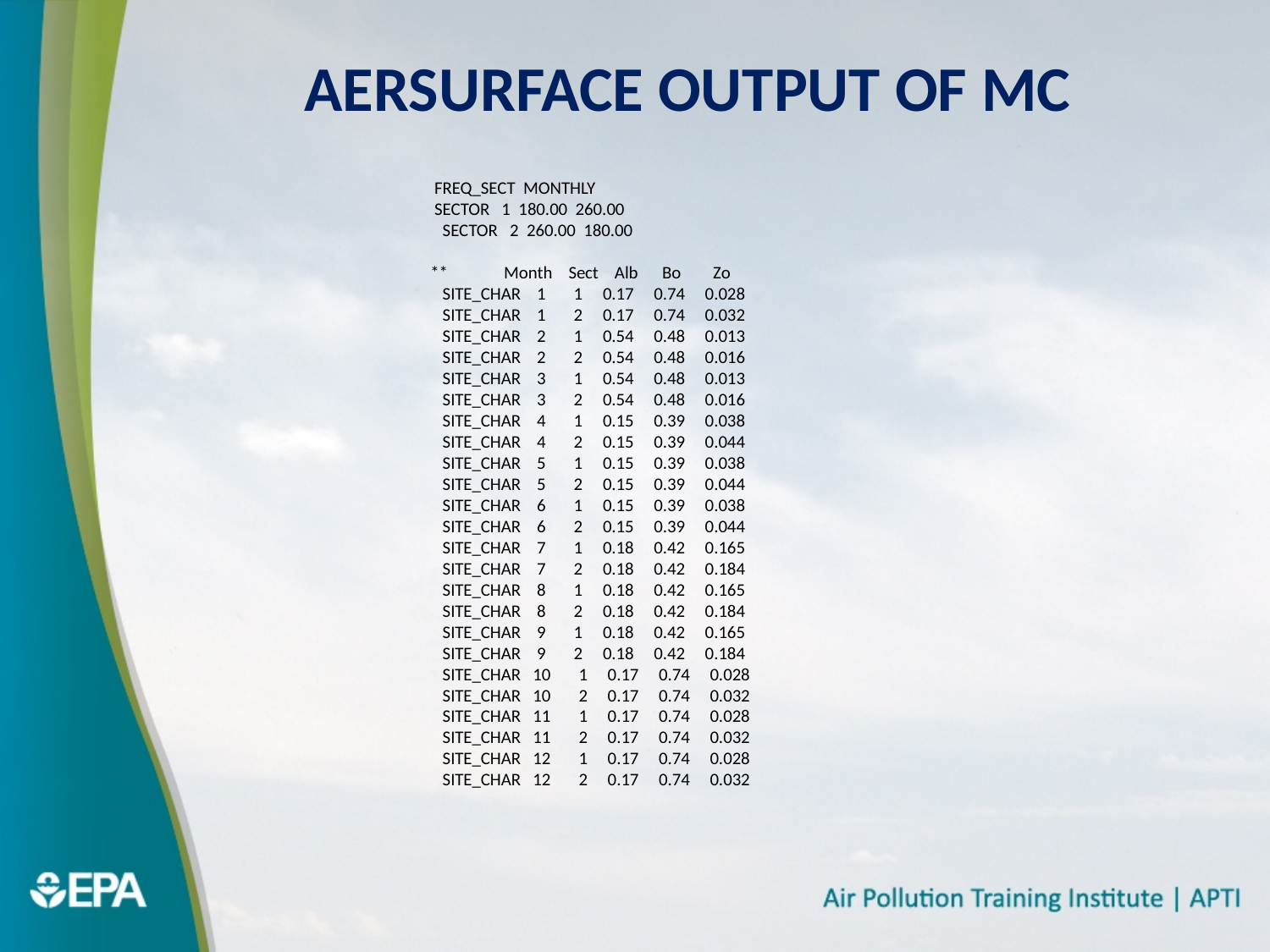

# AERSURFACE Output of MC
 FREQ_SECT  MONTHLY
 SECTOR   1  180.00  260.00
   SECTOR   2  260.00  180.00

**              Month    Sect    Alb      Bo        Zo
   SITE_CHAR    1       1     0.17     0.74     0.028
   SITE_CHAR    1       2     0.17     0.74     0.032
   SITE_CHAR    2       1     0.54     0.48     0.013
   SITE_CHAR    2       2     0.54     0.48     0.016
   SITE_CHAR    3       1     0.54     0.48     0.013
   SITE_CHAR    3       2     0.54     0.48     0.016
   SITE_CHAR    4       1     0.15     0.39     0.038
   SITE_CHAR    4       2     0.15     0.39     0.044
   SITE_CHAR    5       1     0.15     0.39     0.038
   SITE_CHAR    5       2     0.15     0.39     0.044
   SITE_CHAR    6       1     0.15     0.39     0.038
   SITE_CHAR    6       2     0.15     0.39     0.044
   SITE_CHAR    7       1     0.18     0.42     0.165
   SITE_CHAR    7       2     0.18     0.42     0.184
   SITE_CHAR    8       1     0.18     0.42     0.165
   SITE_CHAR    8       2     0.18     0.42     0.184
   SITE_CHAR    9       1     0.18     0.42     0.165
   SITE_CHAR    9       2     0.18     0.42     0.184
   SITE_CHAR   10       1     0.17     0.74     0.028
   SITE_CHAR   10       2     0.17     0.74     0.032
   SITE_CHAR   11       1     0.17     0.74     0.028
   SITE_CHAR   11       2     0.17     0.74     0.032
   SITE_CHAR   12       1     0.17     0.74     0.028
   SITE_CHAR   12       2     0.17     0.74     0.032